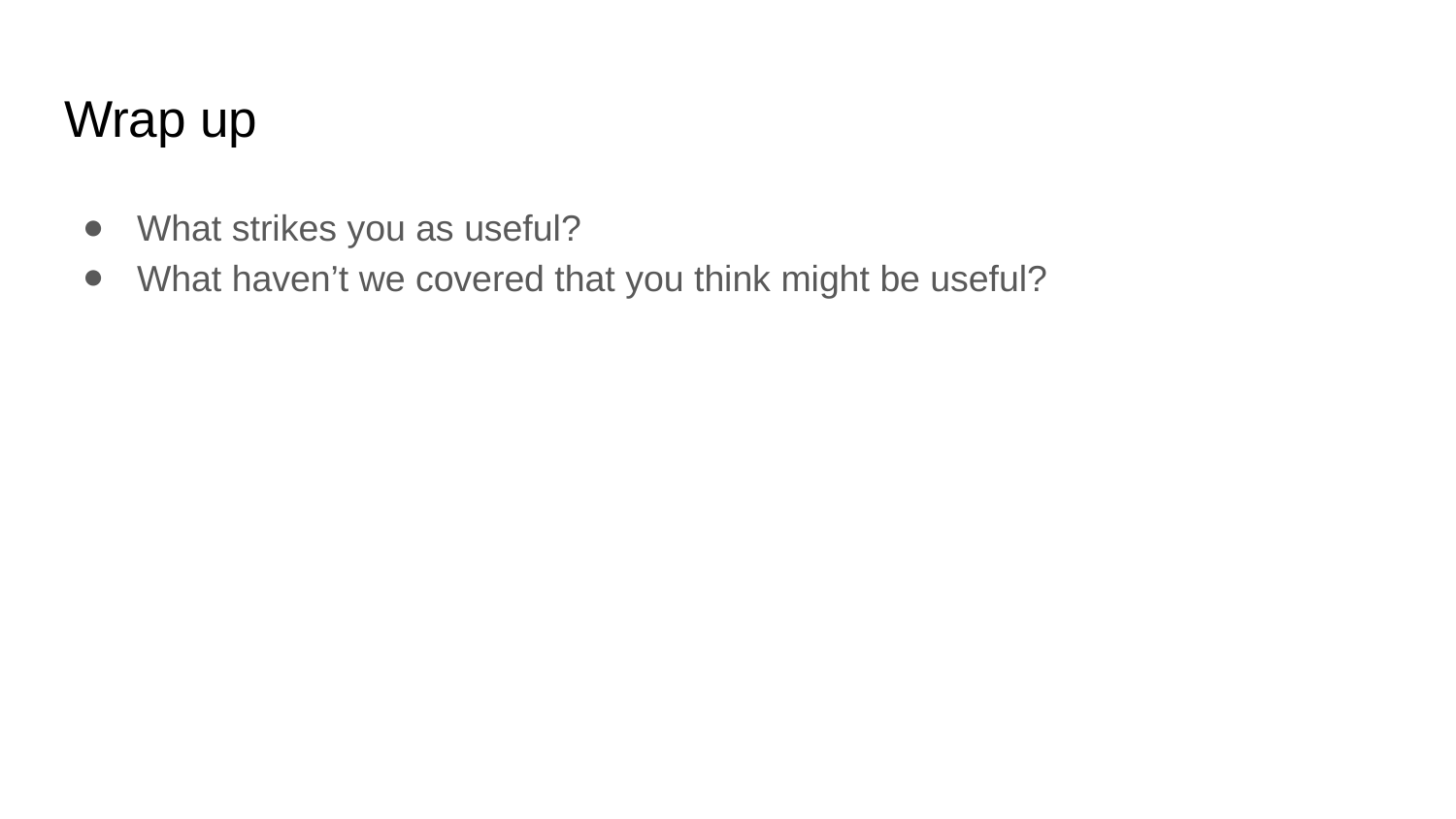

# Wrap up
What strikes you as useful?
What haven’t we covered that you think might be useful?